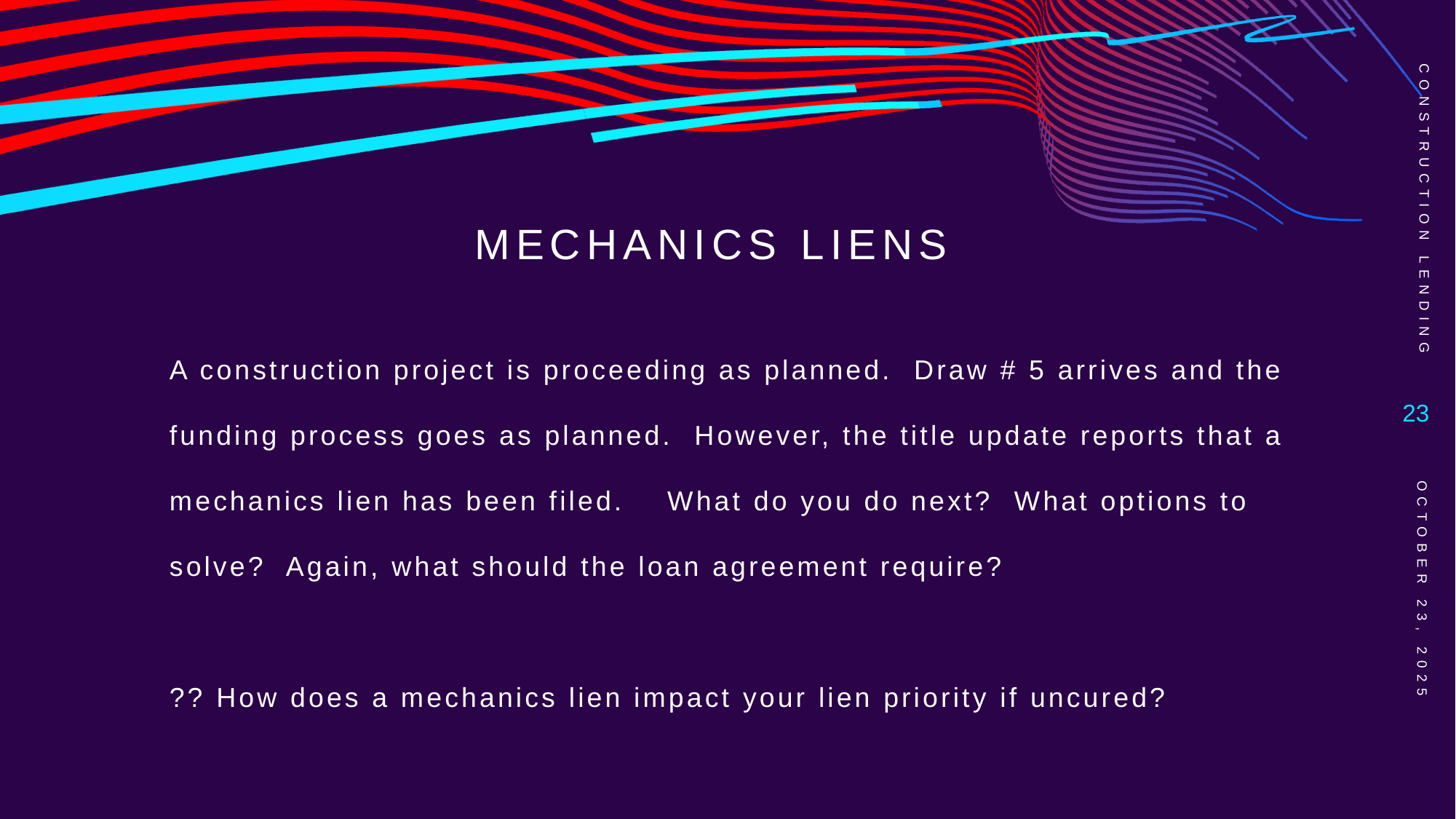

Construction lending
# Mechanics Liens
A construction project is proceeding as planned.  Draw # 5 arrives and the funding process goes as planned.  However, the title update reports that a mechanics lien has been filed.    What do you do next?  What options to solve?  Again, what should the loan agreement require?

?? How does a mechanics lien impact your lien priority if uncured?
23
October 23, 2025